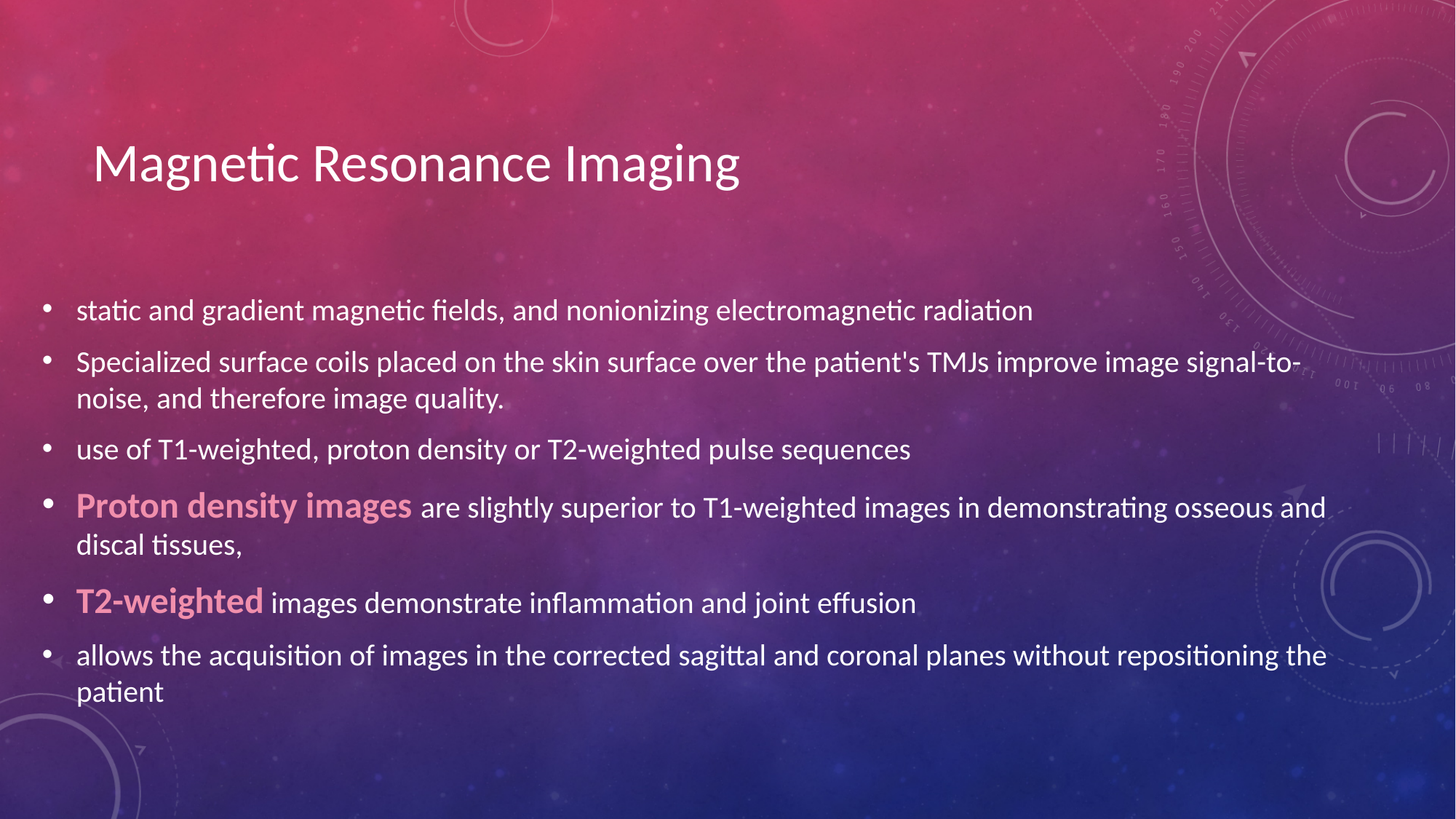

# Magnetic Resonance Imaging
static and gradient magnetic fields, and nonionizing electromagnetic radiation
Specialized surface coils placed on the skin surface over the patient's TMJs improve image signal-to-noise, and therefore image quality.
use of T1-weighted, proton density or T2-weighted pulse sequences
Proton density images are slightly superior to T1-weighted images in demonstrating osseous and discal tissues,
T2-weighted images demonstrate inflammation and joint effusion
allows the acquisition of images in the corrected sagittal and coronal planes without repositioning the patient